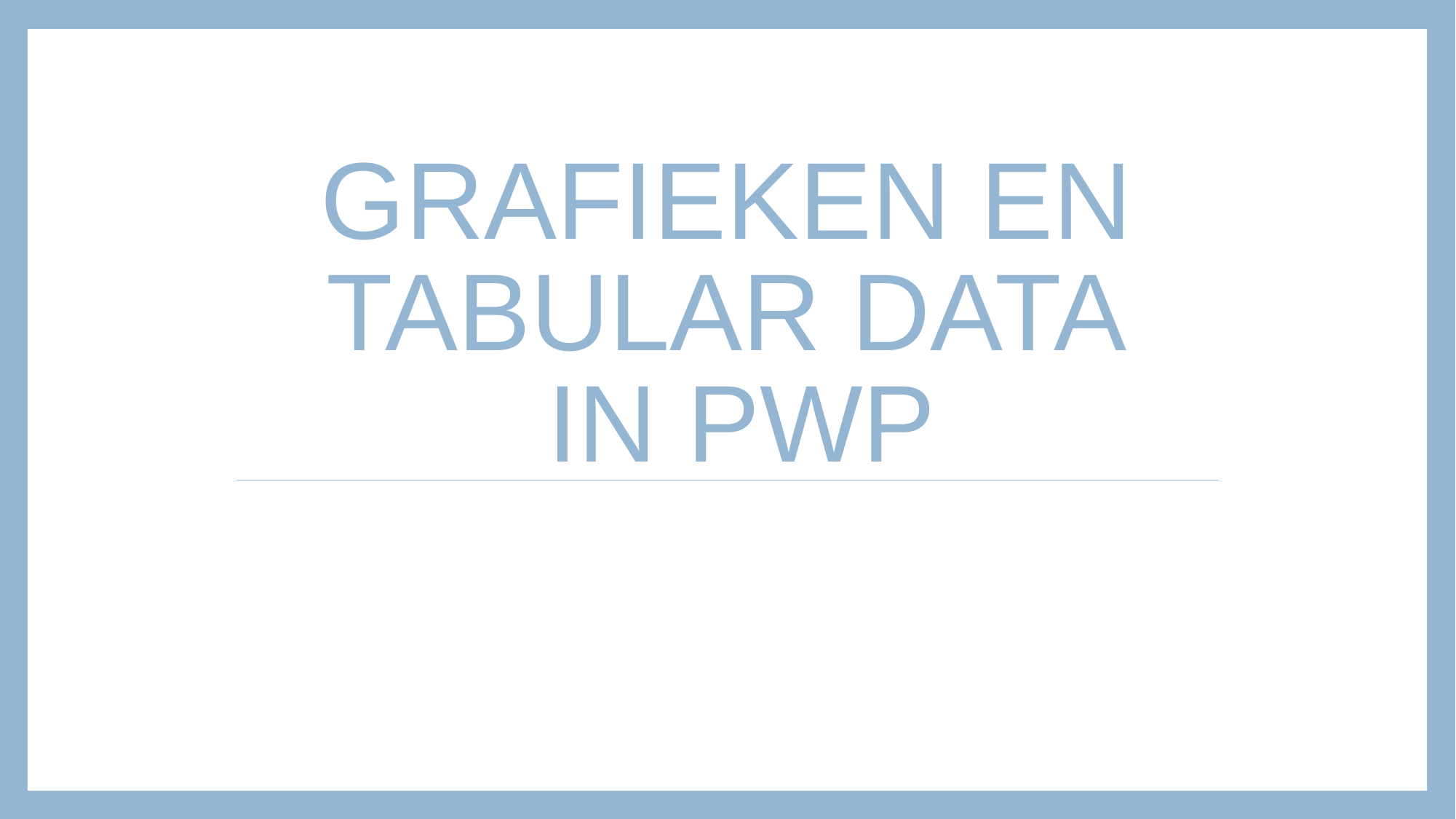

# Grafieken en tabular Data in PWP